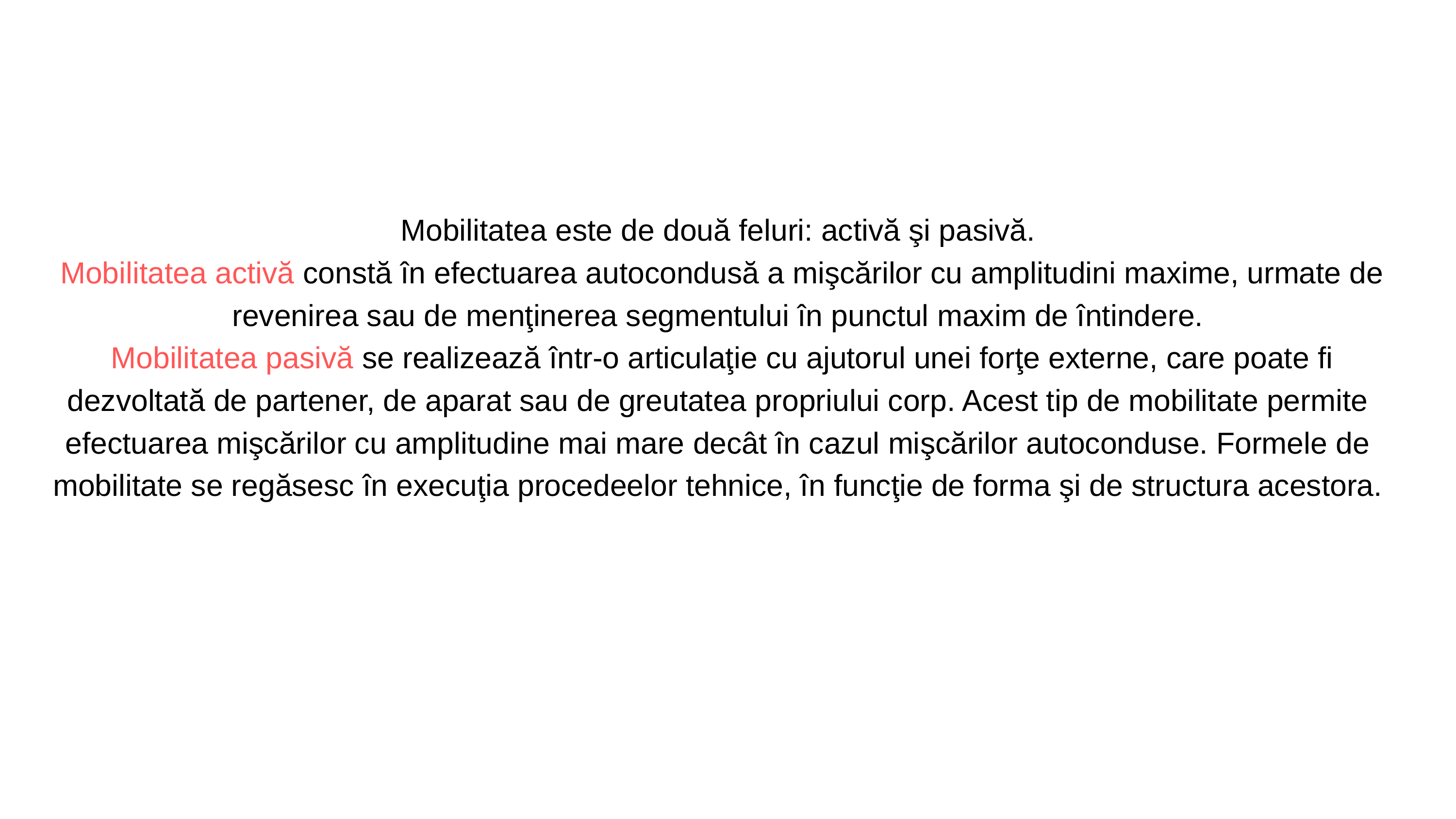

Mobilitatea este de două feluri: activă şi pasivă.
 Mobilitatea activă constă în efectuarea autocondusă a mişcărilor cu amplitudini maxime, urmate de revenirea sau de menţinerea segmentului în punctul maxim de întindere.
 Mobilitatea pasivă se realizează într-o articulaţie cu ajutorul unei forţe externe, care poate fi dezvoltată de partener, de aparat sau de greutatea propriului corp. Acest tip de mobilitate permite efectuarea mişcărilor cu amplitudine mai mare decât în cazul mişcărilor autoconduse. Formele de mobilitate se regăsesc în execuţia procedeelor tehnice, în funcţie de forma şi de structura acestora.